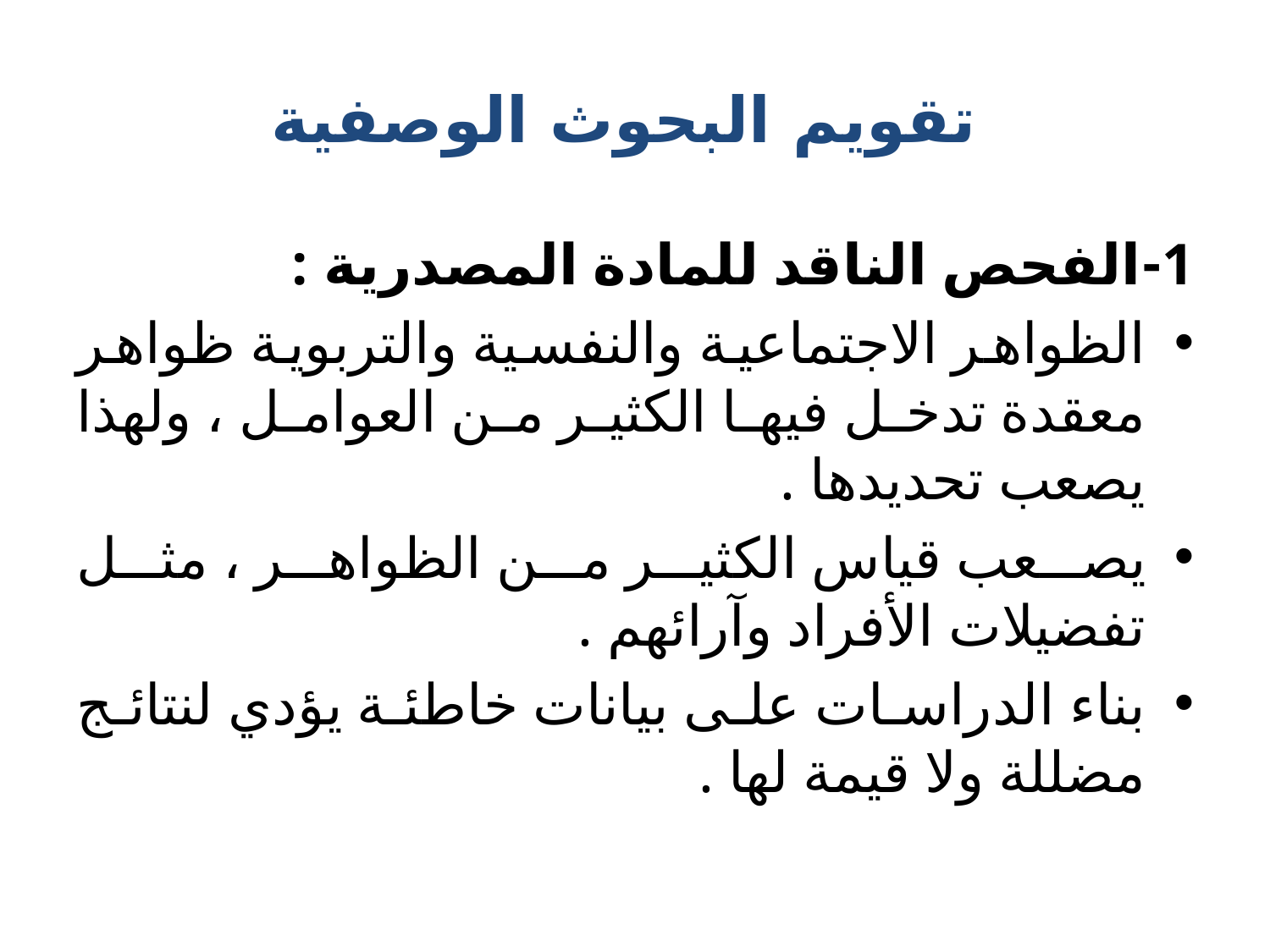

# تقويم البحوث الوصفية
1-الفحص الناقد للمادة المصدرية :
الظواهر الاجتماعية والنفسية والتربوية ظواهر معقدة تدخل فيها الكثير من العوامل ، ولهذا يصعب تحديدها .
يصعب قياس الكثير من الظواهر ، مثل تفضيلات الأفراد وآرائهم .
بناء الدراسات على بيانات خاطئة يؤدي لنتائج مضللة ولا قيمة لها .